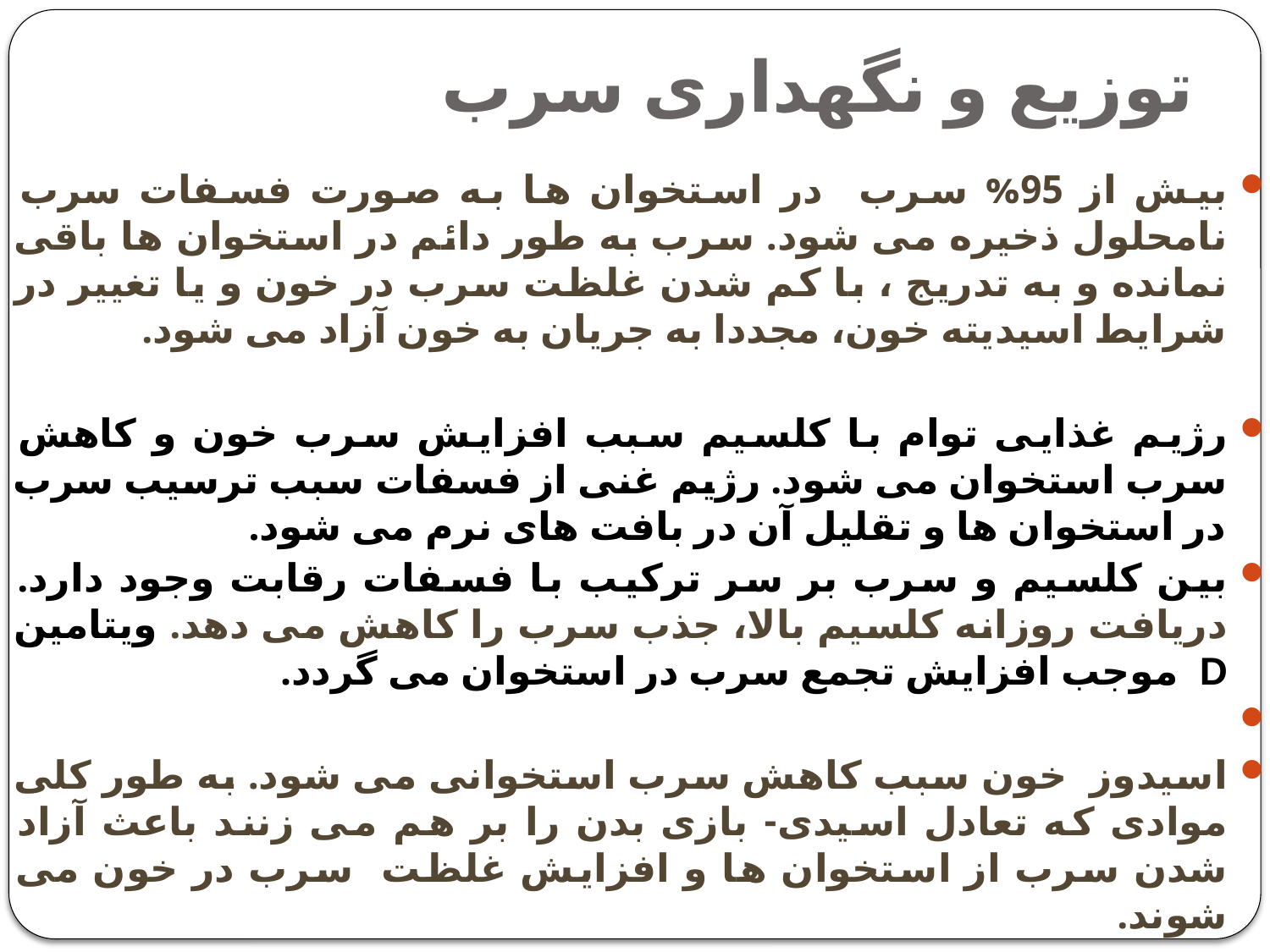

# توزیع و نگهداری سرب
بیش از 95% سرب  در استخوان ها به صورت فسفات سرب نامحلول ذخیره می شود. سرب به طور دائم در استخوان ها باقی نمانده و به تدریج ، با کم شدن غلظت سرب در خون و یا تغییر در شرایط اسیدیته خون، مجددا به جریان به خون آزاد می شود.

رژیم غذایی توام با کلسیم سبب افزایش سرب خون و کاهش سرب استخوان می شود. رژیم غنی از فسفات سبب ترسیب سرب در استخوان ها و تقلیل آن در بافت های نرم می شود.
بین کلسیم و سرب بر سر ترکیب با فسفات رقابت وجود دارد. دریافت روزانه کلسیم بالا، جذب سرب را کاهش می دهد. ویتامین D  موجب افزایش تجمع سرب در استخوان می گردد.

اسیدوز  خون سبب کاهش سرب استخوانی می شود. به طور کلی موادی که تعادل اسیدی- بازی بدن را بر هم می زنند باعث آزاد شدن سرب از استخوان ها و افزایش غلظت  سرب در خون می شوند.